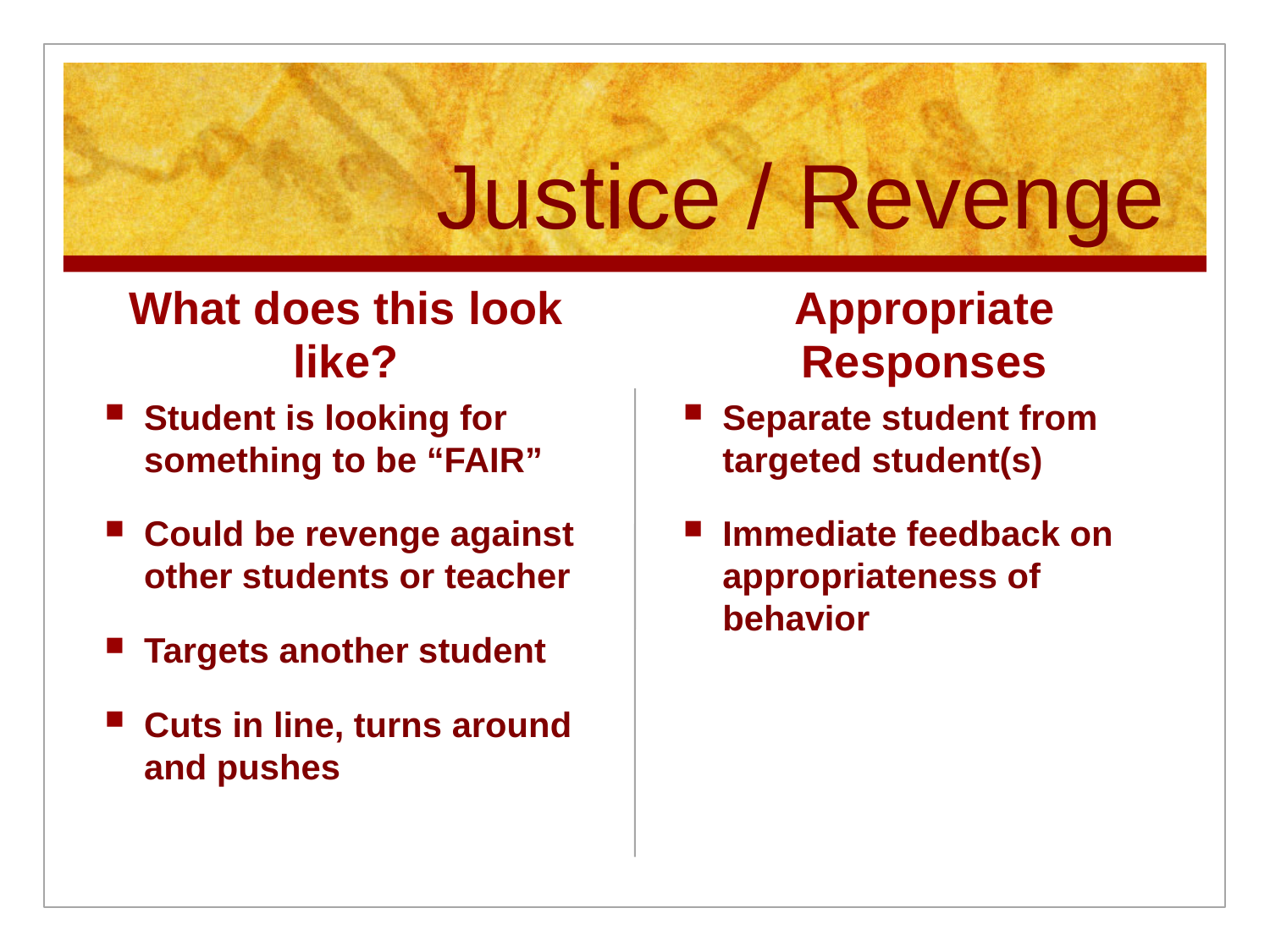

# Justice / Revenge
What does this look like?
Appropriate Responses
Student is looking for something to be “FAIR”
Could be revenge against other students or teacher
Targets another student
Cuts in line, turns around and pushes
Separate student from targeted student(s)
Immediate feedback on appropriateness of behavior